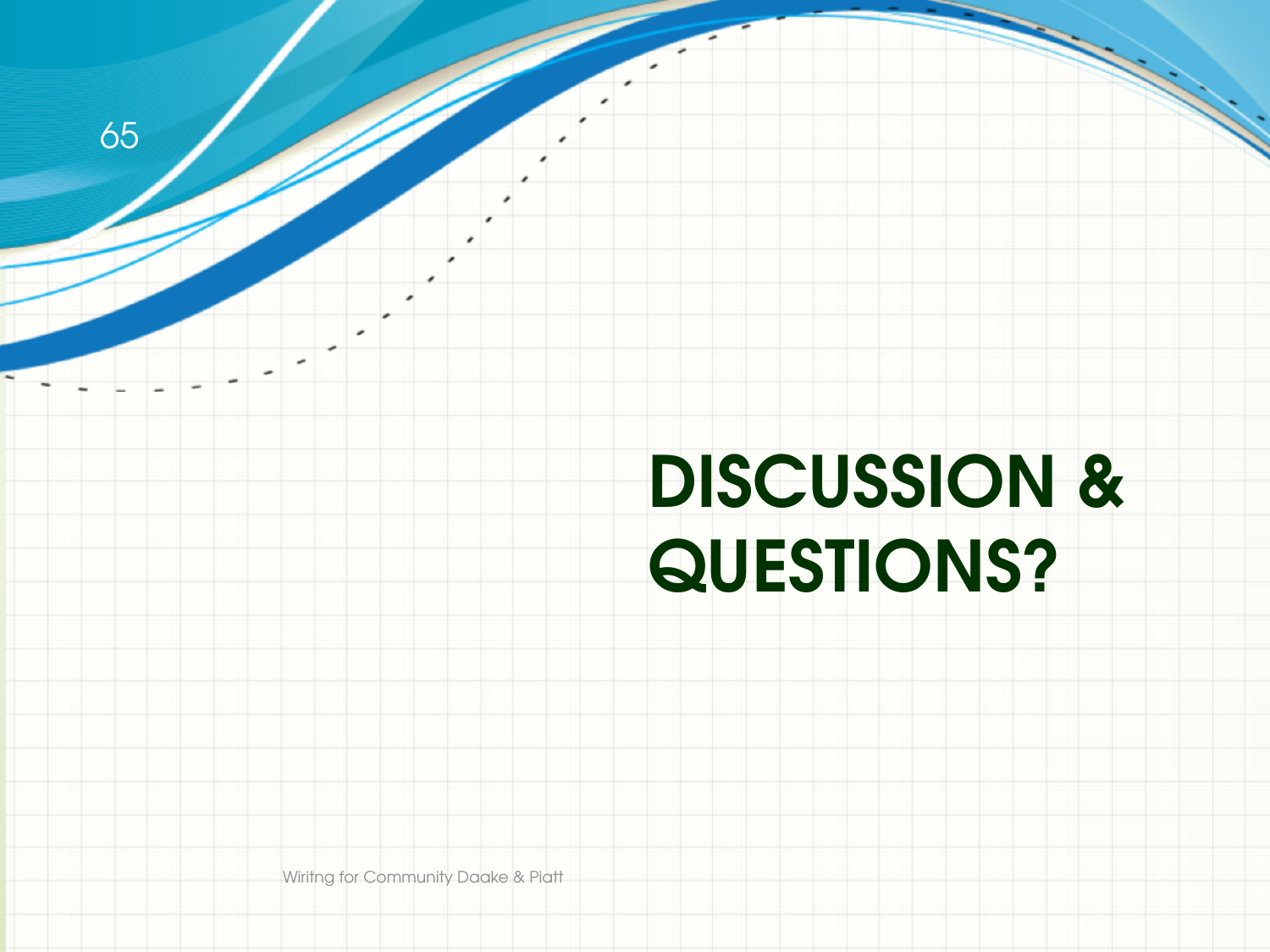

65
# Discussion & Questions?
Wiritng for Community Daake & Piatt